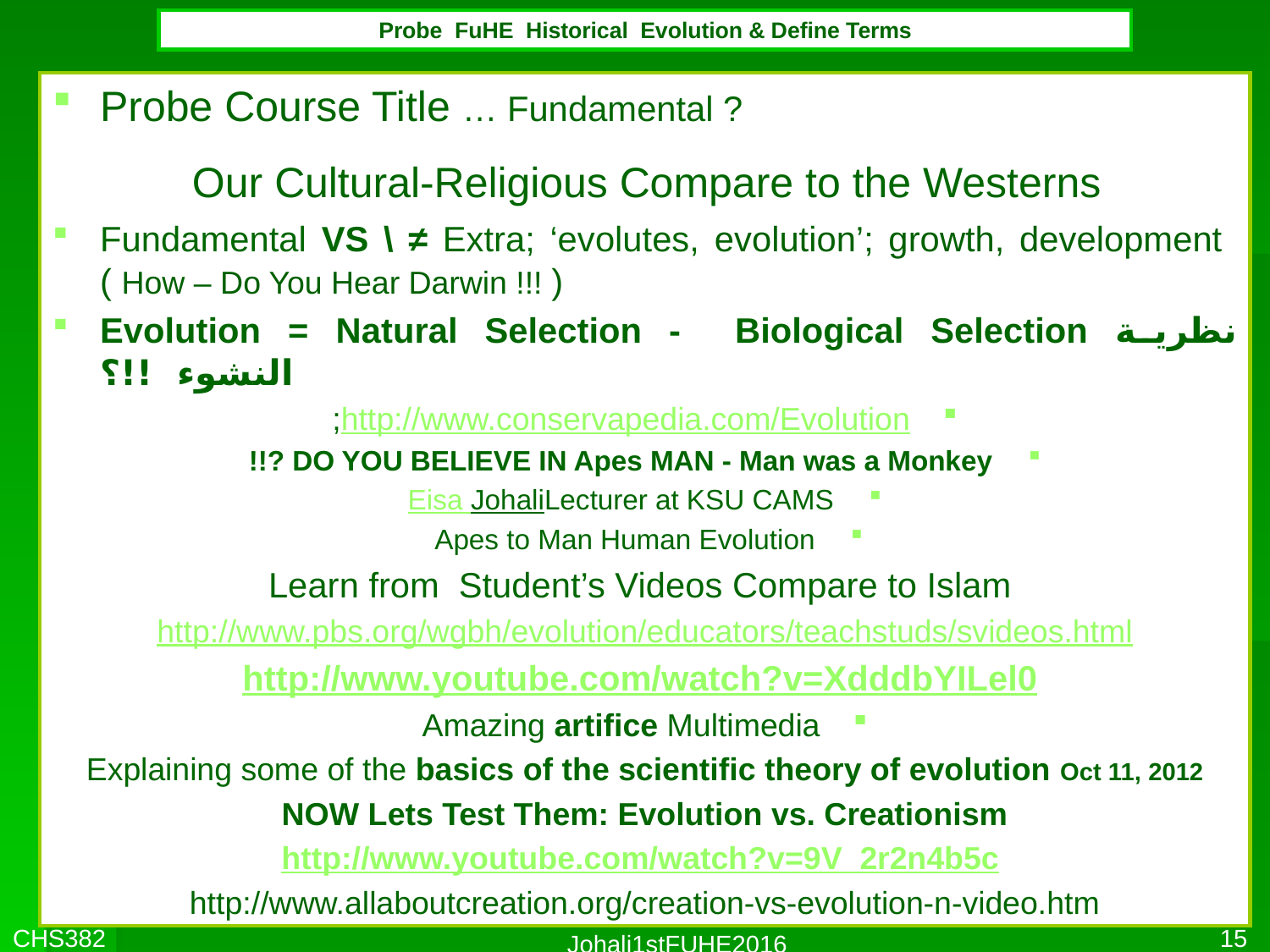

# Probe  FuHE  Historical  Evolution & Define Terms
Probe Course Title … Fundamental ?
 Our Cultural-Religious Compare to the Westerns
Fundamental VS \ ≠ Extra; ‘evolutes, evolution’; growth, development  ( How – Do You Hear Darwin !!! )
Evolution = Natural Selection -  Biological Selection نظرية النشوء  !!؟
http://www.conservapedia.com/Evolution;
DO YOU BELIEVE IN Apes MAN - Man was a Monkey ?!!
Eisa JohaliLecturer at KSU CAMS
Apes to Man Human Evolution
Learn from  Student’s Videos Compare to Islam
http://www.pbs.org/wgbh/evolution/educators/teachstuds/svideos.html
http://www.youtube.com/watch?v=XdddbYILel0
Amazing artifice Multimedia
Explaining some of the basics of the scientific theory of evolution Oct 11, 2012
NOW Lets Test Them: Evolution vs. Creationism
http://www.youtube.com/watch?v=9V_2r2n4b5c
http://www.allaboutcreation.org/creation-vs-evolution-n-video.htm
CHS382
15
Johali1stFUHE2016